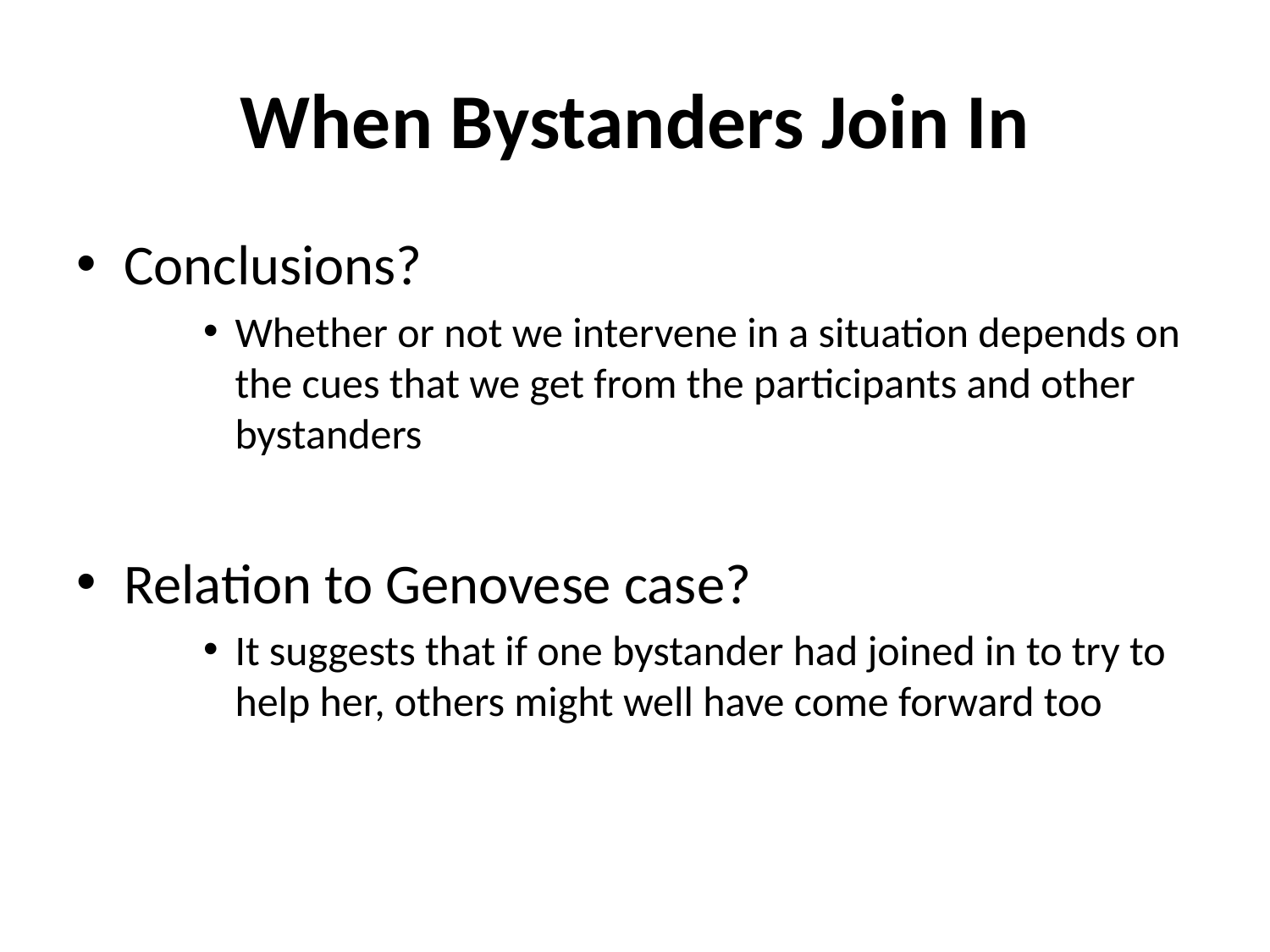

# When Bystanders Join In
Conclusions?
Whether or not we intervene in a situation depends on the cues that we get from the participants and other bystanders

Relation to Genovese case?
It suggests that if one bystander had joined in to try to help her, others might well have come forward too